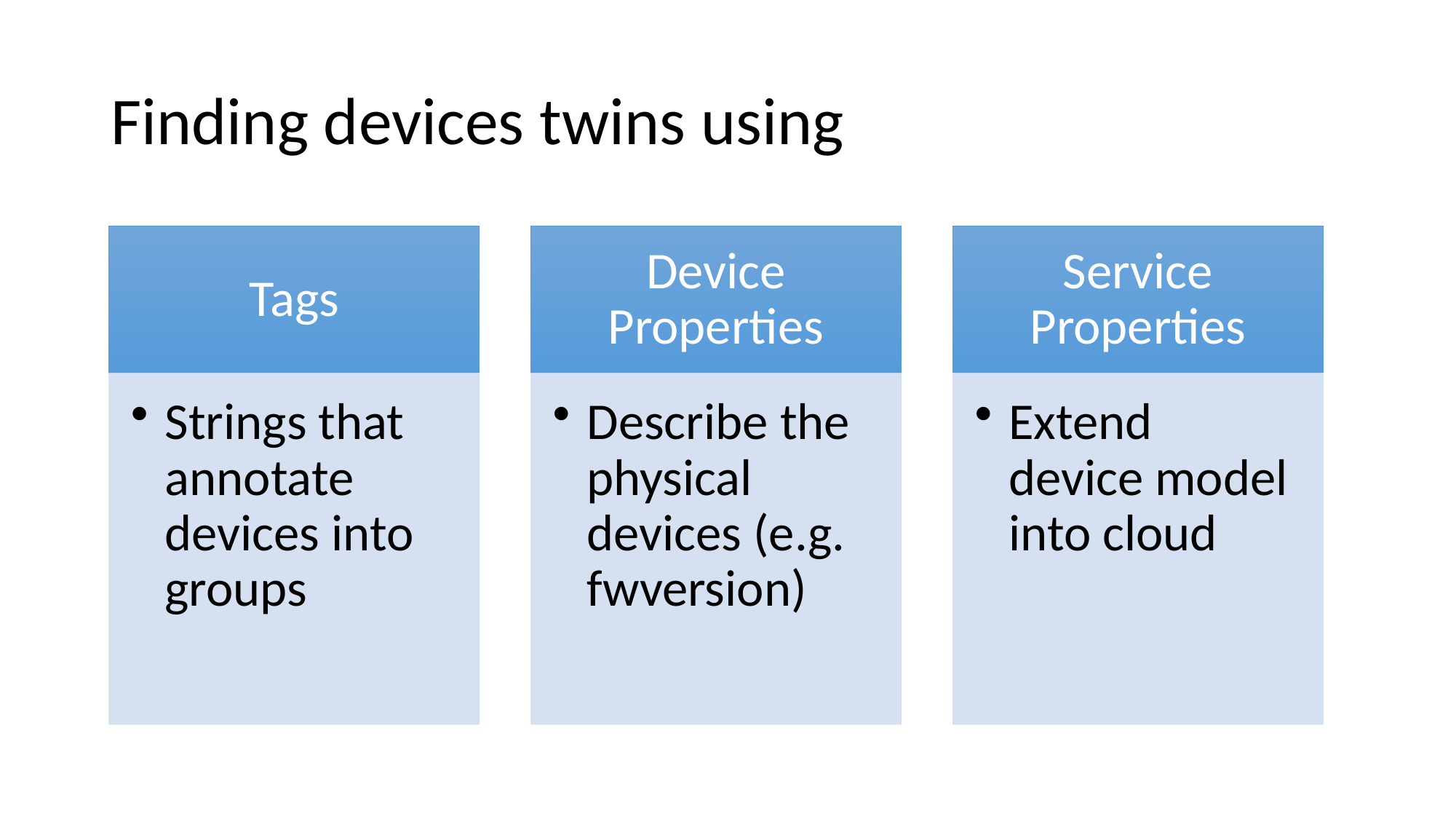

# Finding devices twins using
Tags
Strings that annotate devices into groups

Device Properties
Describe the physical devices (e.g. fwversion)

Service Properties
Extend device model into cloud